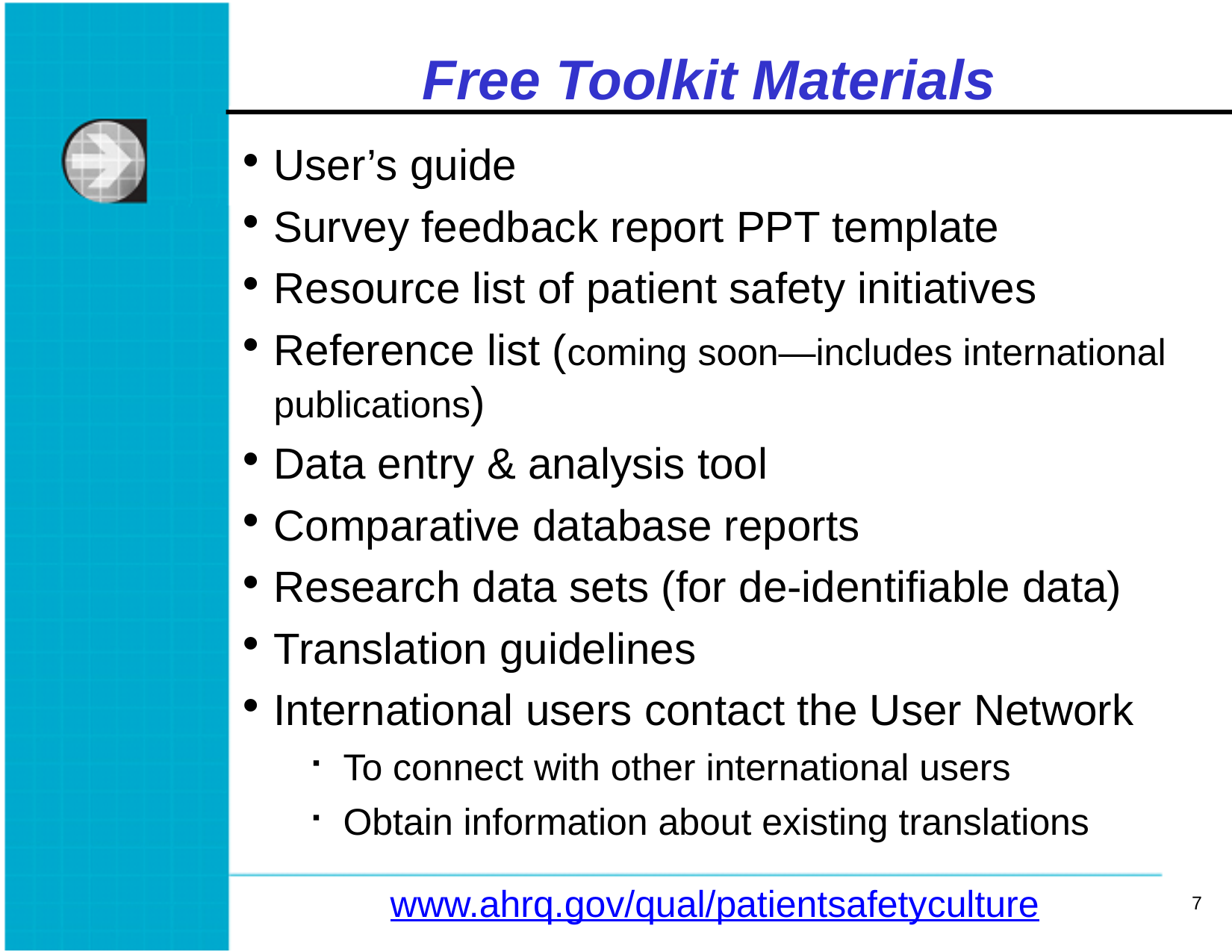

# Free Toolkit Materials
User’s guide
Survey feedback report PPT template
Resource list of patient safety initiatives
Reference list (coming soon—includes international publications)
Data entry & analysis tool
Comparative database reports
Research data sets (for de-identifiable data)
Translation guidelines
International users contact the User Network
To connect with other international users
Obtain information about existing translations

www.ahrq.gov/qual/patientsafetyculture

7